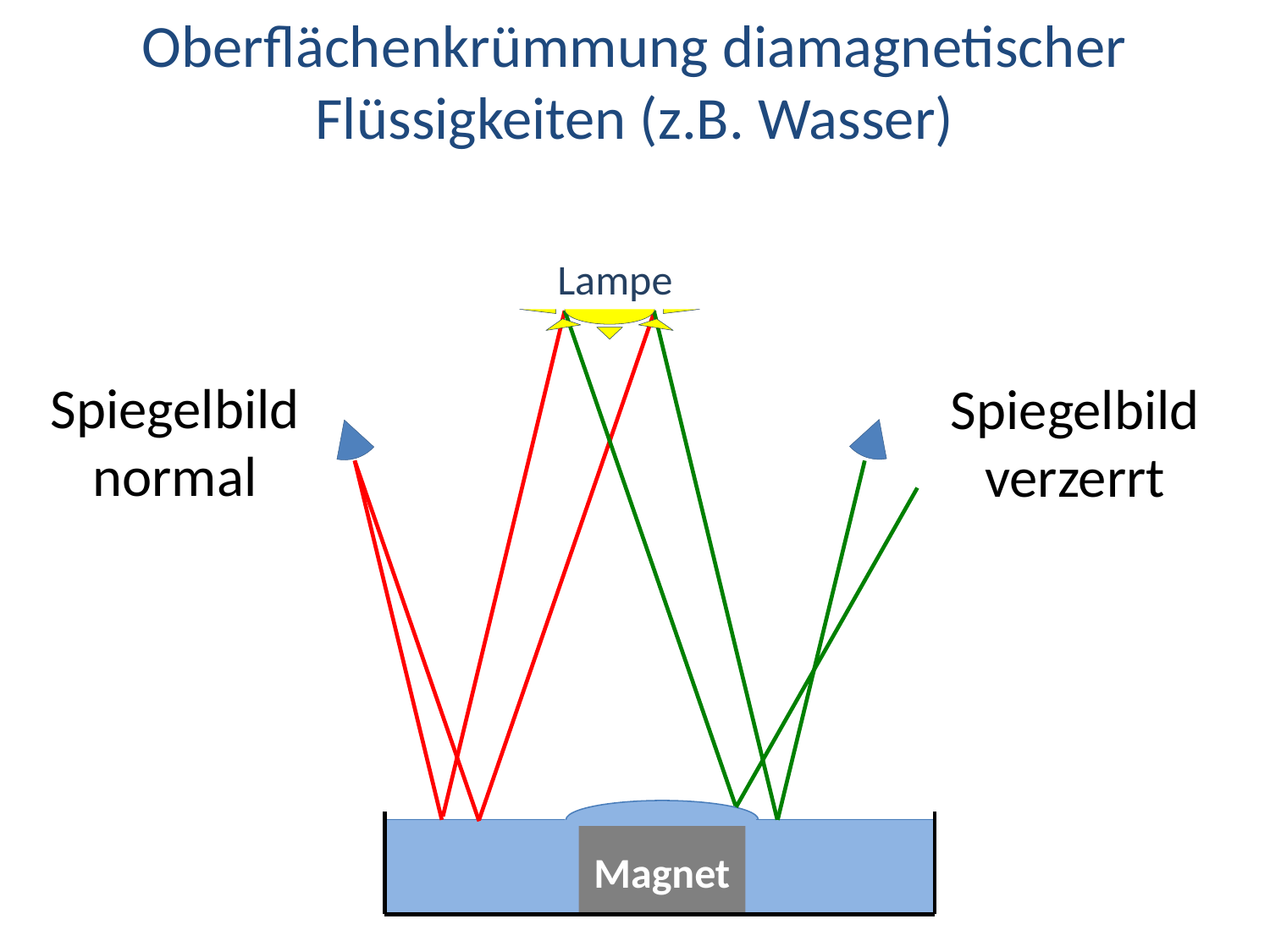

# Oberflächenkrümmung diamagnetischer Flüssigkeiten (z.B. Wasser)
Lampe

Spiegelbild normal
Spiegelbild verzerrt

Magnet